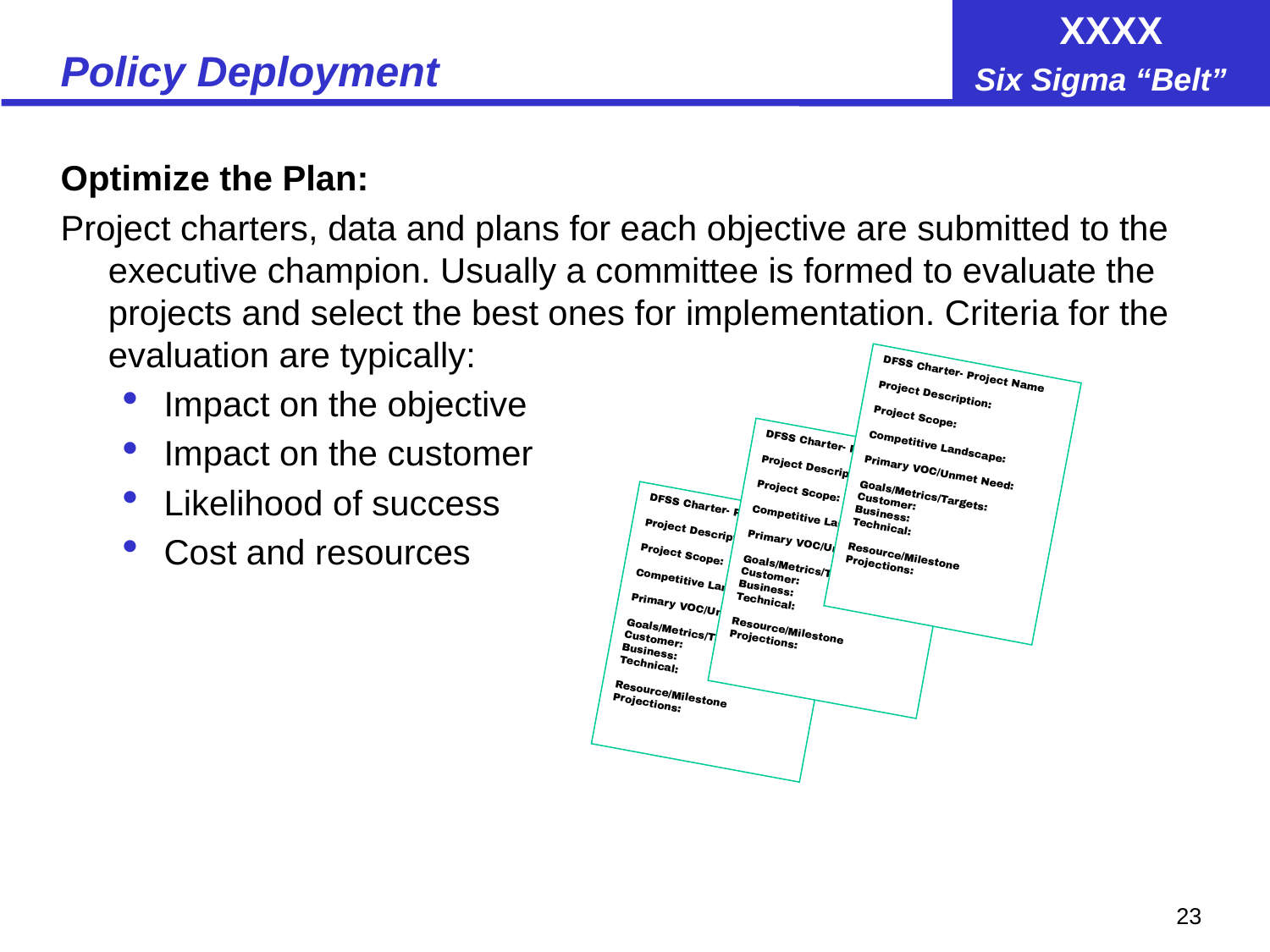

# Policy Deployment
Optimize the Plan:
Project charters, data and plans for each objective are submitted to the executive champion. Usually a committee is formed to evaluate the projects and select the best ones for implementation. Criteria for the evaluation are typically:
Impact on the objective
Impact on the customer
Likelihood of success
Cost and resources
DFSS Charter- Project Name

Project Description:

Project Scope:

Competitive Landscape:

Primary VOC/Unmet Need:

Goals/Metrics/Targets:
Customer:
Business:
Technical:

Resource/Milestone Projections:

DFSS Charter- Project Name

Project Description:

Project Scope:

Competitive Landscape:

Primary VOC/Unmet Need:

Goals/Metrics/Targets:
Customer:
Business:
Technical:

Resource/Milestone Projections:

DFSS Charter- Project Name

Project Description:

Project Scope:

Competitive Landscape:

Primary VOC/Unmet Need:

Goals/Metrics/Targets:
Customer:
Business:
Technical:

Resource/Milestone Projections: